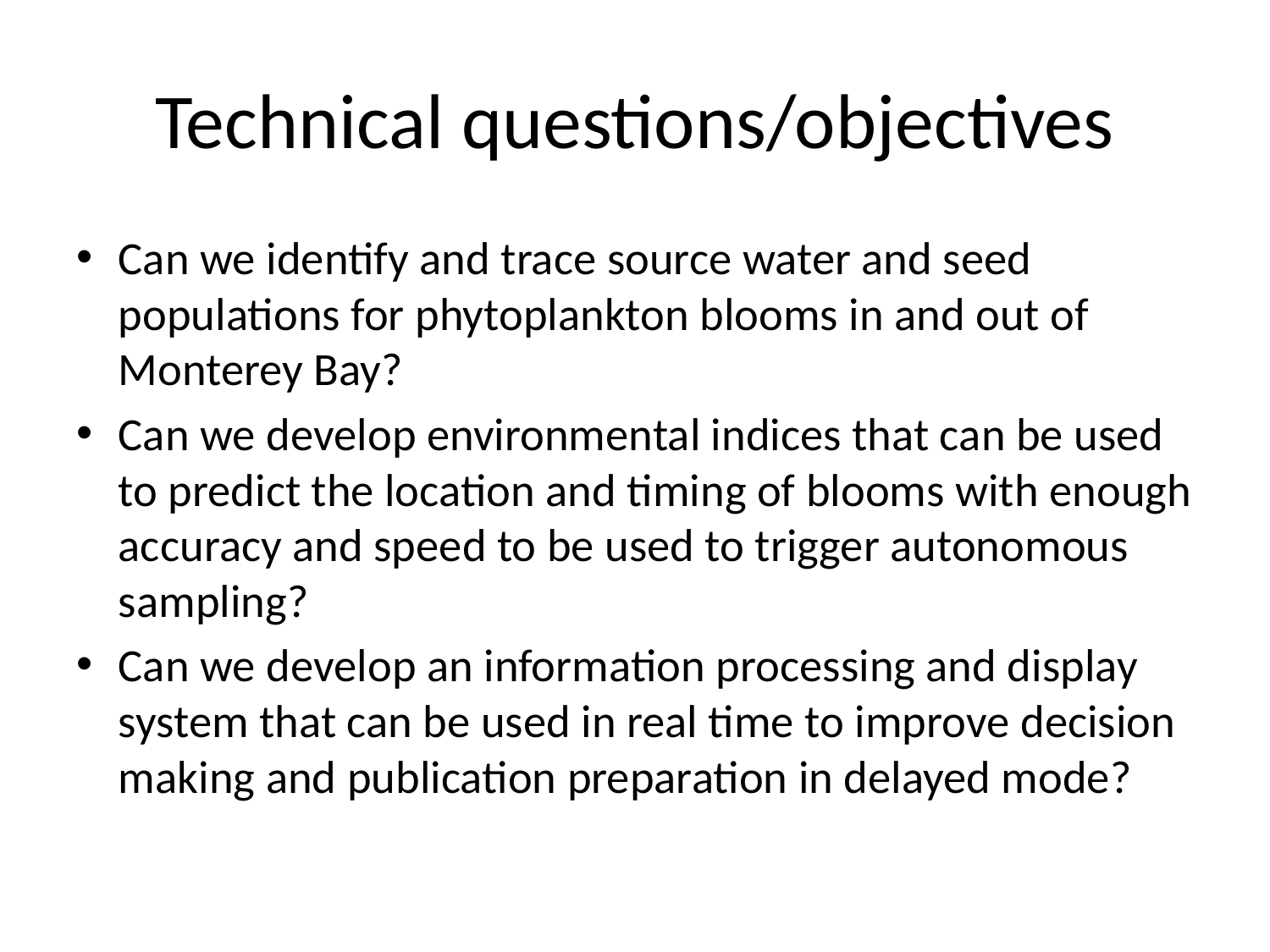

# Technical questions/objectives
Can we identify and trace source water and seed populations for phytoplankton blooms in and out of Monterey Bay?
Can we develop environmental indices that can be used to predict the location and timing of blooms with enough accuracy and speed to be used to trigger autonomous sampling?
Can we develop an information processing and display system that can be used in real time to improve decision making and publication preparation in delayed mode?